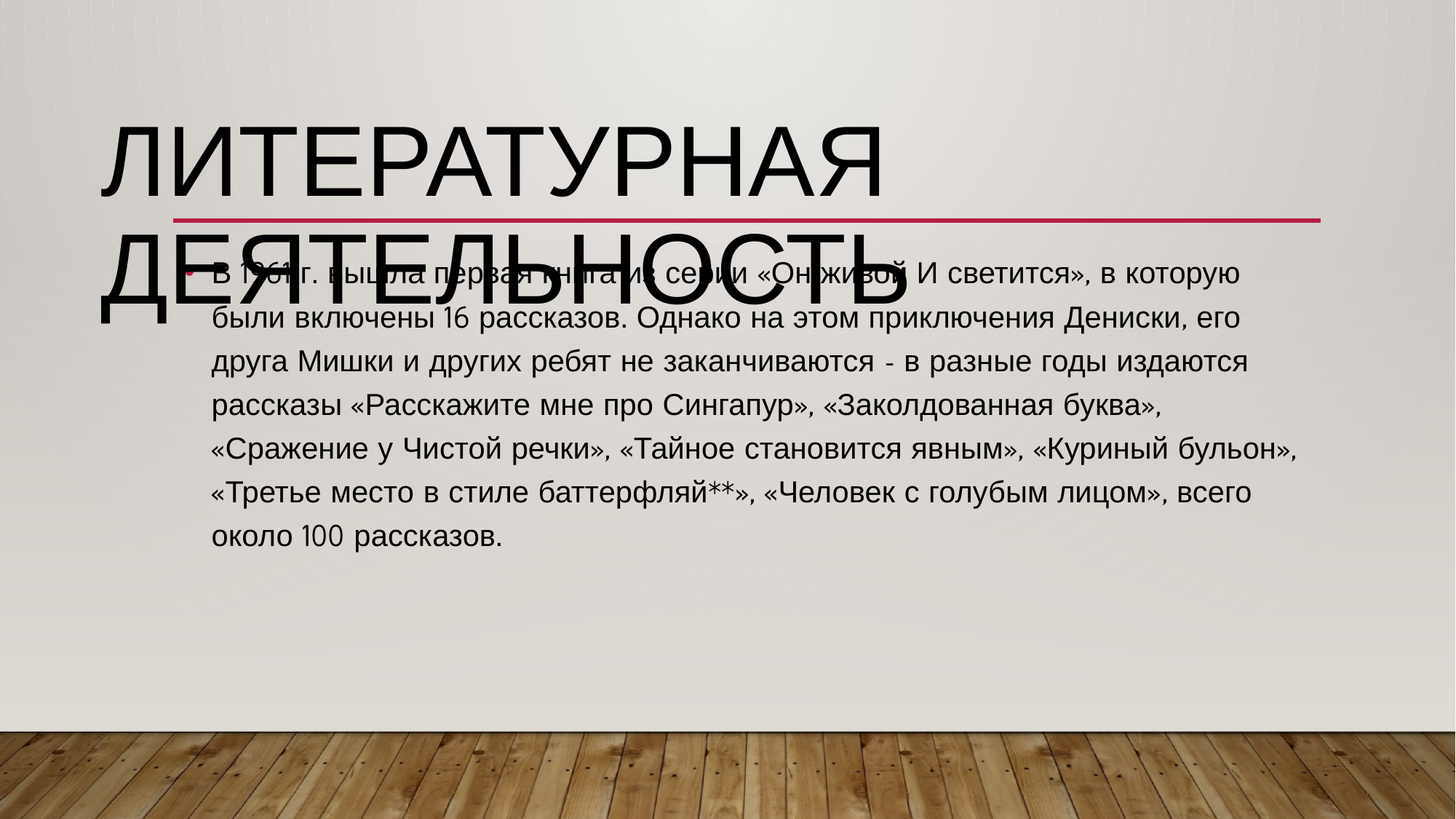

# Литературная деятельность
В 1961 г. вышла первая книга из серии «Он живой И светится», в которую были включены 16 рассказов. Однако на этом приключения Дениски, его друга Мишки и других ребят не заканчиваются - в разные годы издаются рассказы «Расскажите мне про Сингапур», «Заколдованная буква», «Сражение у Чистой речки», «Тайное становится явным», «Куриный бульон», «Третье место в стиле баттерфляй**», «Человек с голубым лицом», всего около 100 рассказов.